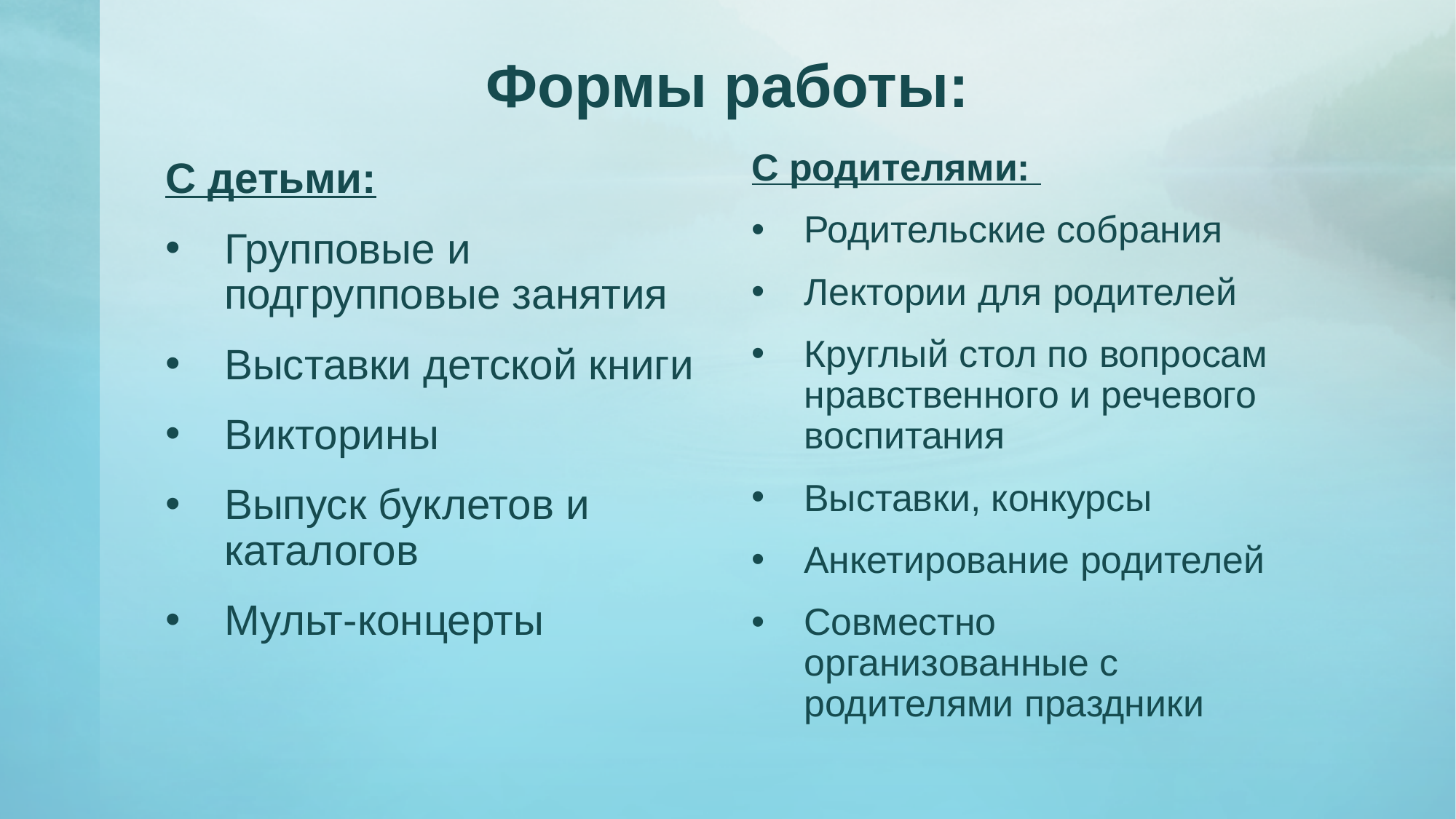

# Формы работы:
С родителями:
Родительские собрания
Лектории для родителей
Круглый стол по вопросам нравственного и речевого воспитания
Выставки, конкурсы
Анкетирование родителей
Совместно организованные с родителями праздники

С детьми:
Групповые и подгрупповые занятия
Выставки детской книги
Викторины
Выпуск буклетов и каталогов
Мульт-концерты